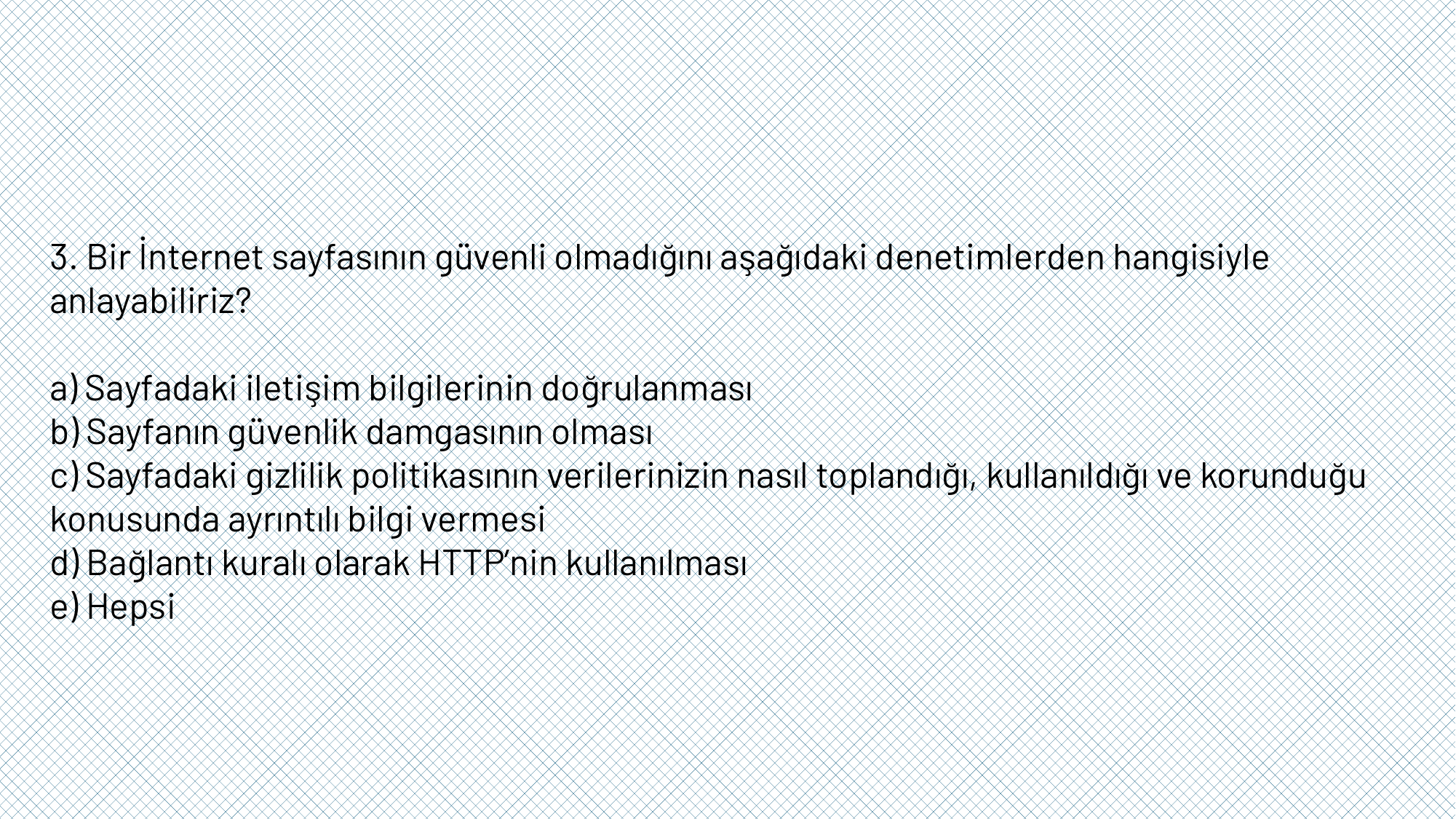

3. Bir İnternet sayfasının güvenli olmadığını aşağıdaki denetimlerden hangisiyle anlayabiliriz?

a) Sayfadaki iletişim bilgilerinin doğrulanması
b) Sayfanın güvenlik damgasının olması
c) Sayfadaki gizlilik politikasının verilerinizin nasıl toplandığı, kullanıldığı ve korunduğu konusunda ayrıntılı bilgi vermesi
d) Bağlantı kuralı olarak HTTP’nin kullanılması
e) Hepsi